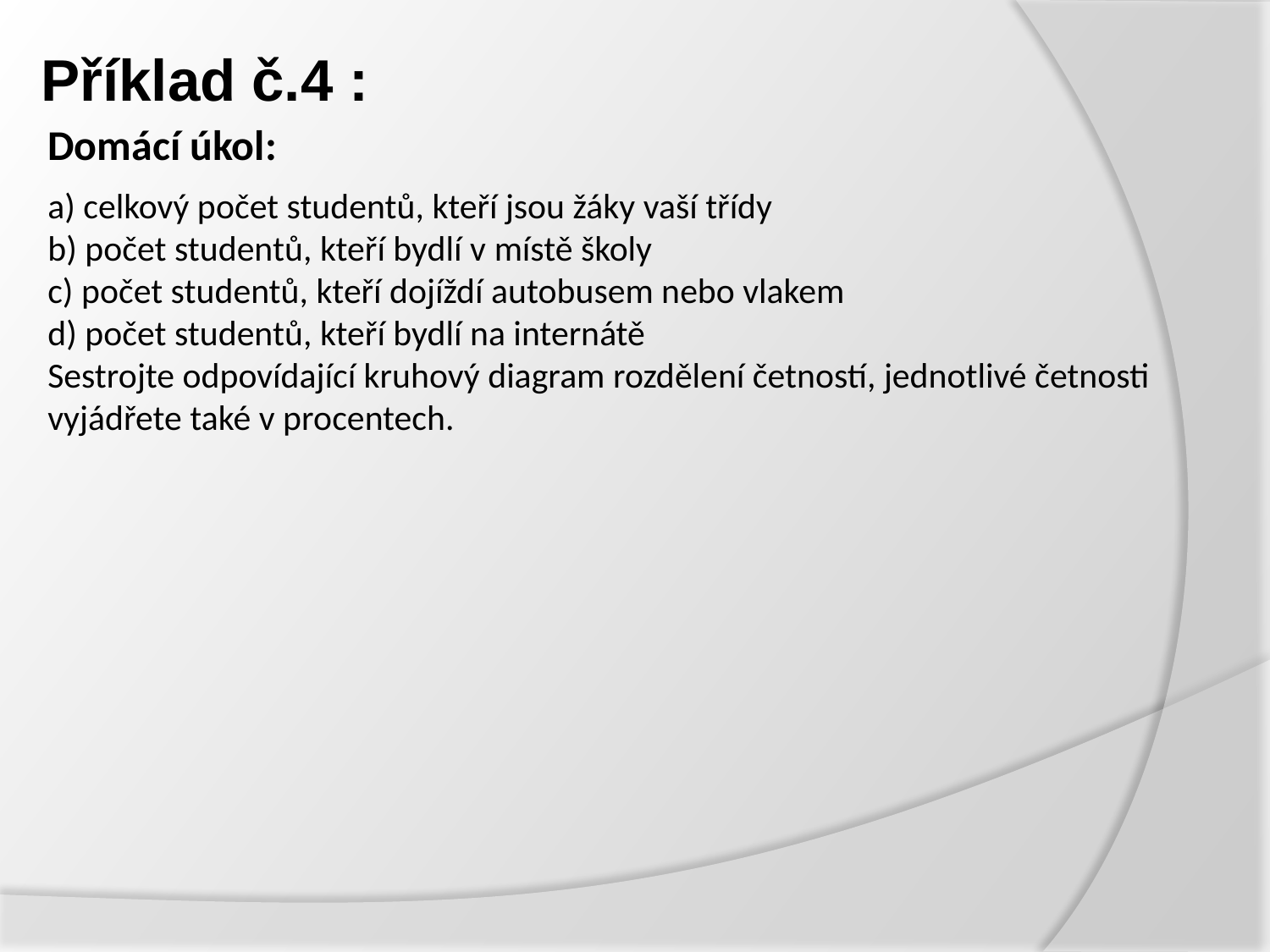

# Příklad č.4 :
Domácí úkol:
a) celkový počet studentů, kteří jsou žáky vaší třídy
b) počet studentů, kteří bydlí v místě školy
c) počet studentů, kteří dojíždí autobusem nebo vlakem
d) počet studentů, kteří bydlí na internátě
Sestrojte odpovídající kruhový diagram rozdělení četností, jednotlivé četnosti vyjádřete také v procentech.